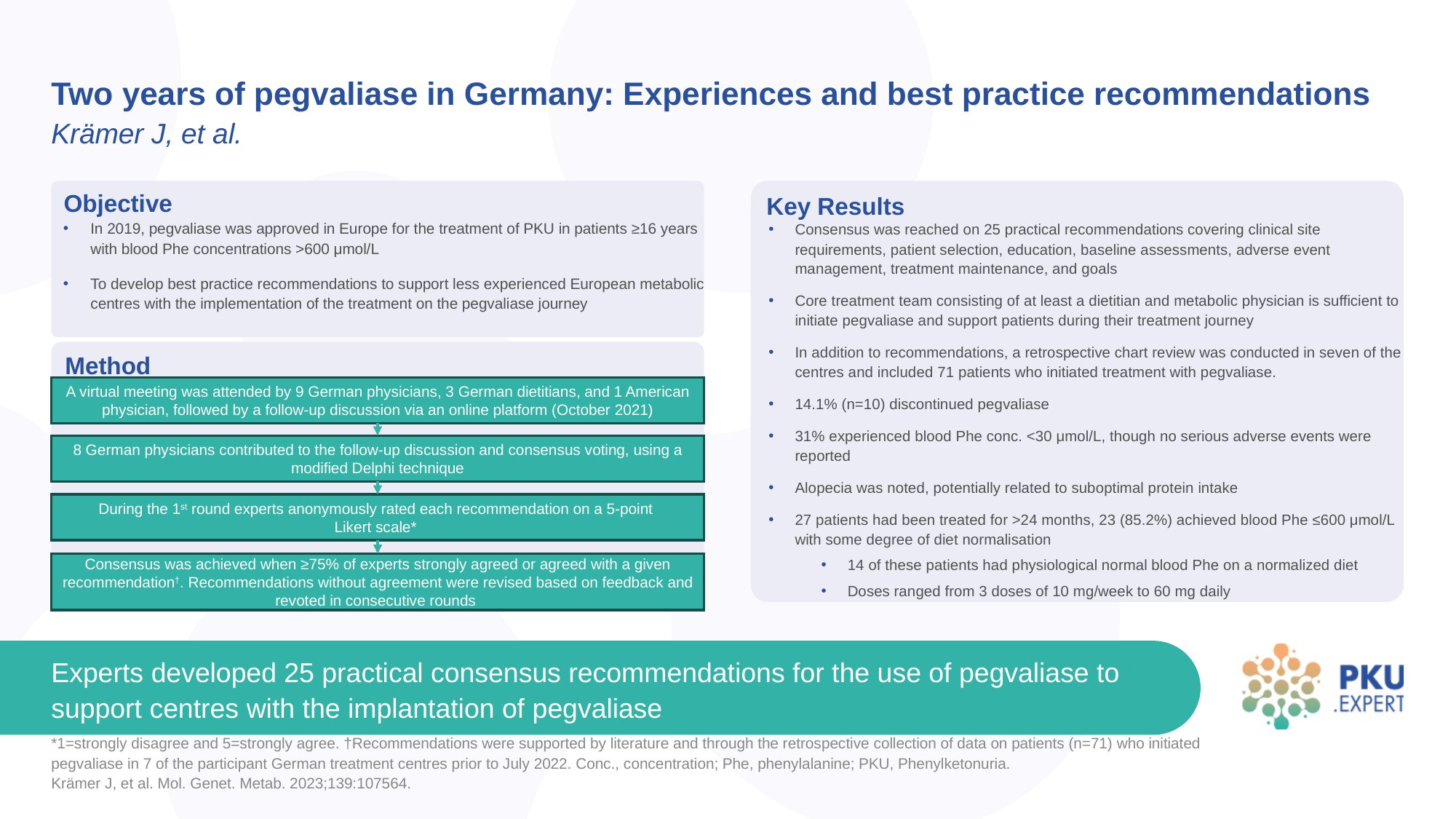

# Two years of pegvaliase in Germany: Experiences and best practice recommendations Krämer J, et al.
In 2019, pegvaliase was approved in Europe for the treatment of PKU in patients ≥16 years with blood Phe concentrations >600 μmol/L
To develop best practice recommendations to support less experienced European metabolic centres with the implementation of the treatment on the pegvaliase journey
Consensus was reached on 25 practical recommendations covering clinical site requirements, patient selection, education, baseline assessments, adverse event management, treatment maintenance, and goals
Core treatment team consisting of at least a dietitian and metabolic physician is sufficient to initiate pegvaliase and support patients during their treatment journey
In addition to recommendations, a retrospective chart review was conducted in seven of the centres and included 71 patients who initiated treatment with pegvaliase.
14.1% (n=10) discontinued pegvaliase
31% experienced blood Phe conc. <30 μmol/L, though no serious adverse events were reported
Alopecia was noted, potentially related to suboptimal protein intake
27 patients had been treated for >24 months, 23 (85.2%) achieved blood Phe ≤600 μmol/L with some degree of diet normalisation
14 of these patients had physiological normal blood Phe on a normalized diet
Doses ranged from 3 doses of 10 mg/week to 60 mg daily
A virtual meeting was attended by 9 German physicians, 3 German dietitians, and 1 American physician, followed by a follow-up discussion via an online platform (October 2021)
8 German physicians contributed to the follow-up discussion and consensus voting, using a modified Delphi technique
During the 1st round experts anonymously rated each recommendation on a 5-point
Likert scale*
Consensus was achieved when ≥75% of experts strongly agreed or agreed with a given recommendation†. Recommendations without agreement were revised based on feedback and revoted in consecutive rounds
Experts developed 25 practical consensus recommendations for the use of pegvaliase to support centres with the implantation of pegvaliase
*1=strongly disagree and 5=strongly agree. †Recommendations were supported by literature and through the retrospective collection of data on patients (n=71) who initiated pegvaliase in 7 of the participant German treatment centres prior to July 2022. Conc., concentration; Phe, phenylalanine; PKU, Phenylketonuria.
Krämer J, et al. Mol. Genet. Metab. 2023;139:107564.